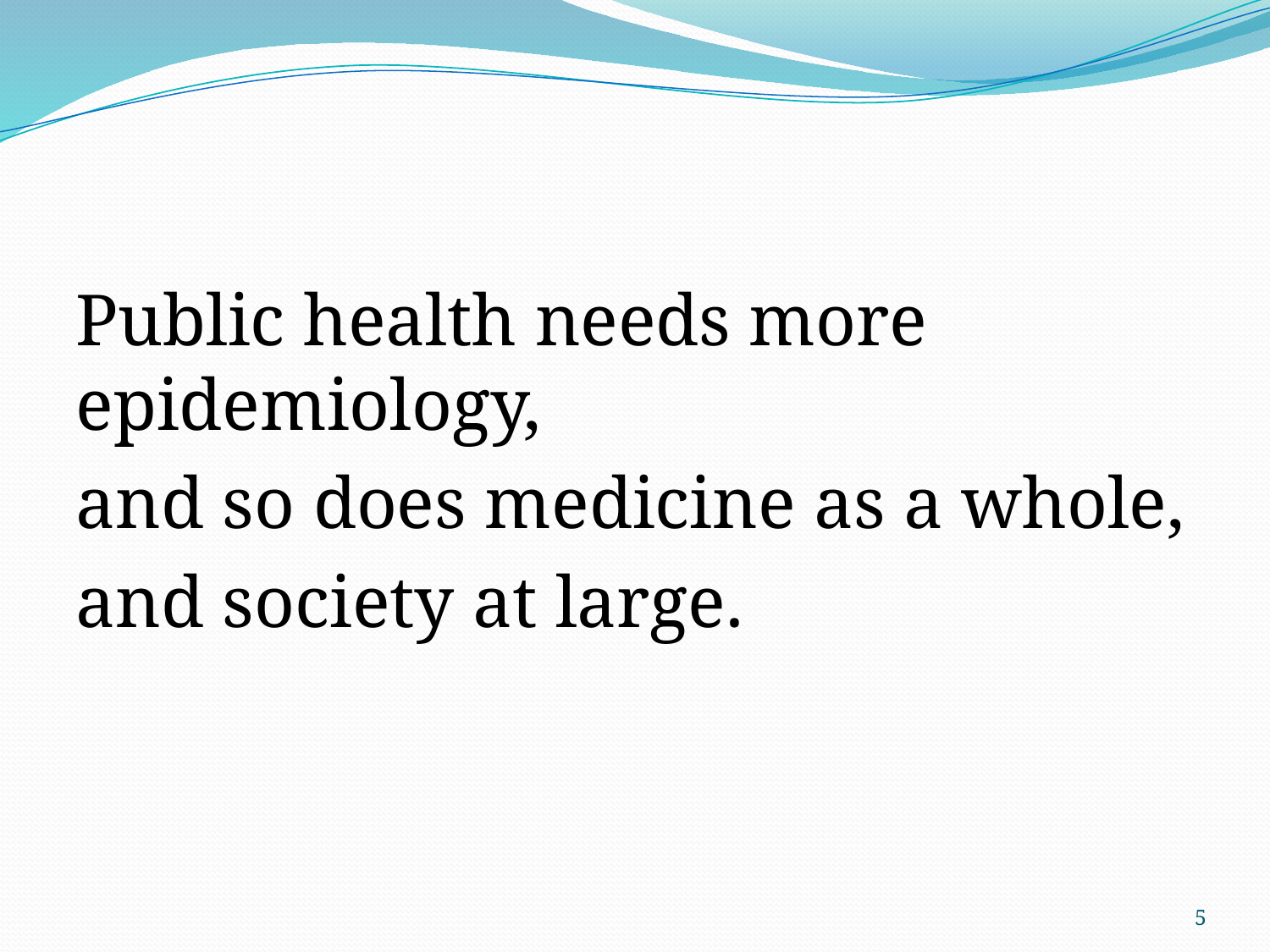

#
Public health needs more epidemiology,
and so does medicine as a whole,
and society at large.
5